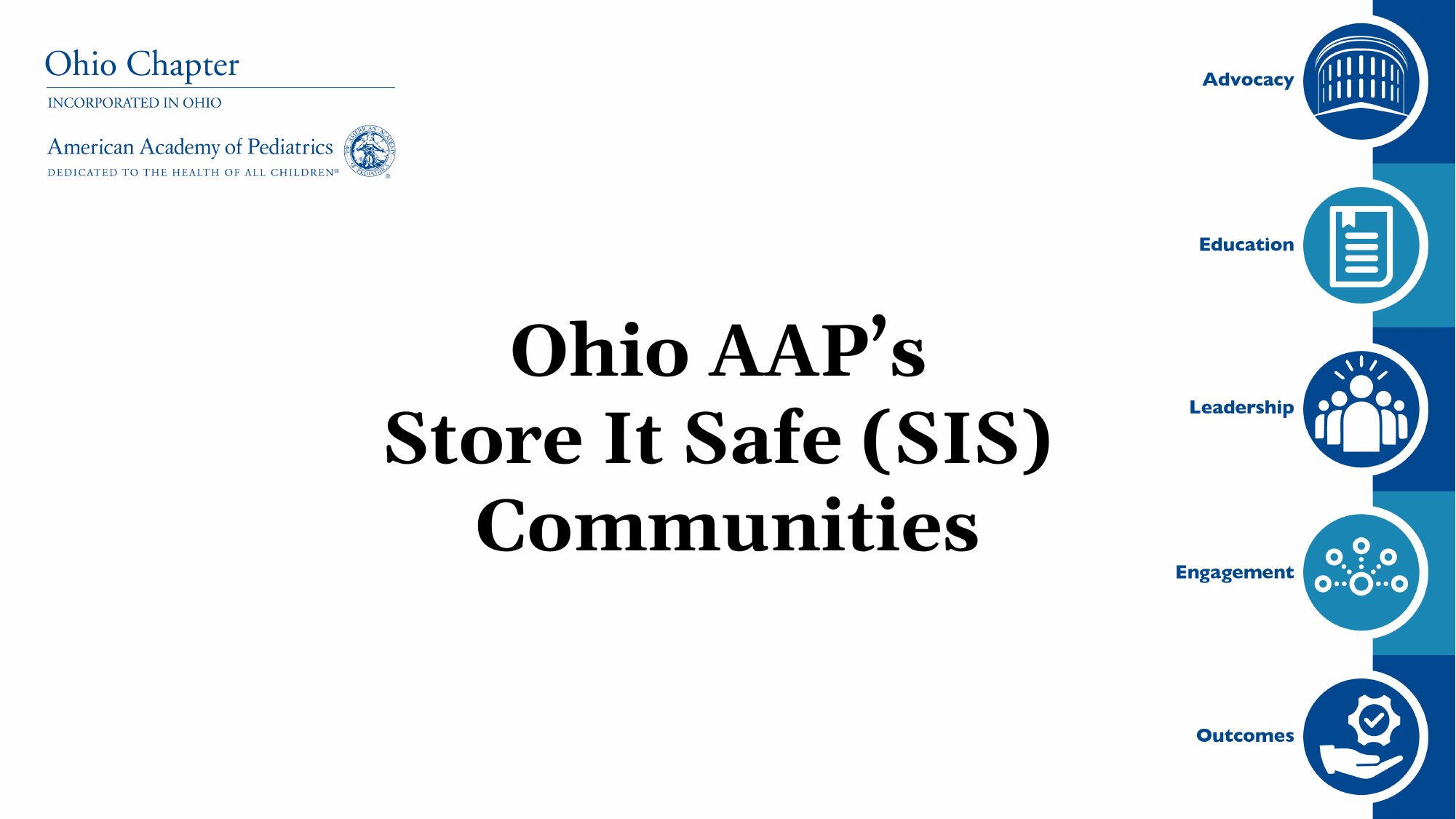

#
Ohio AAP’s
Store It Safe (SIS)
Communities